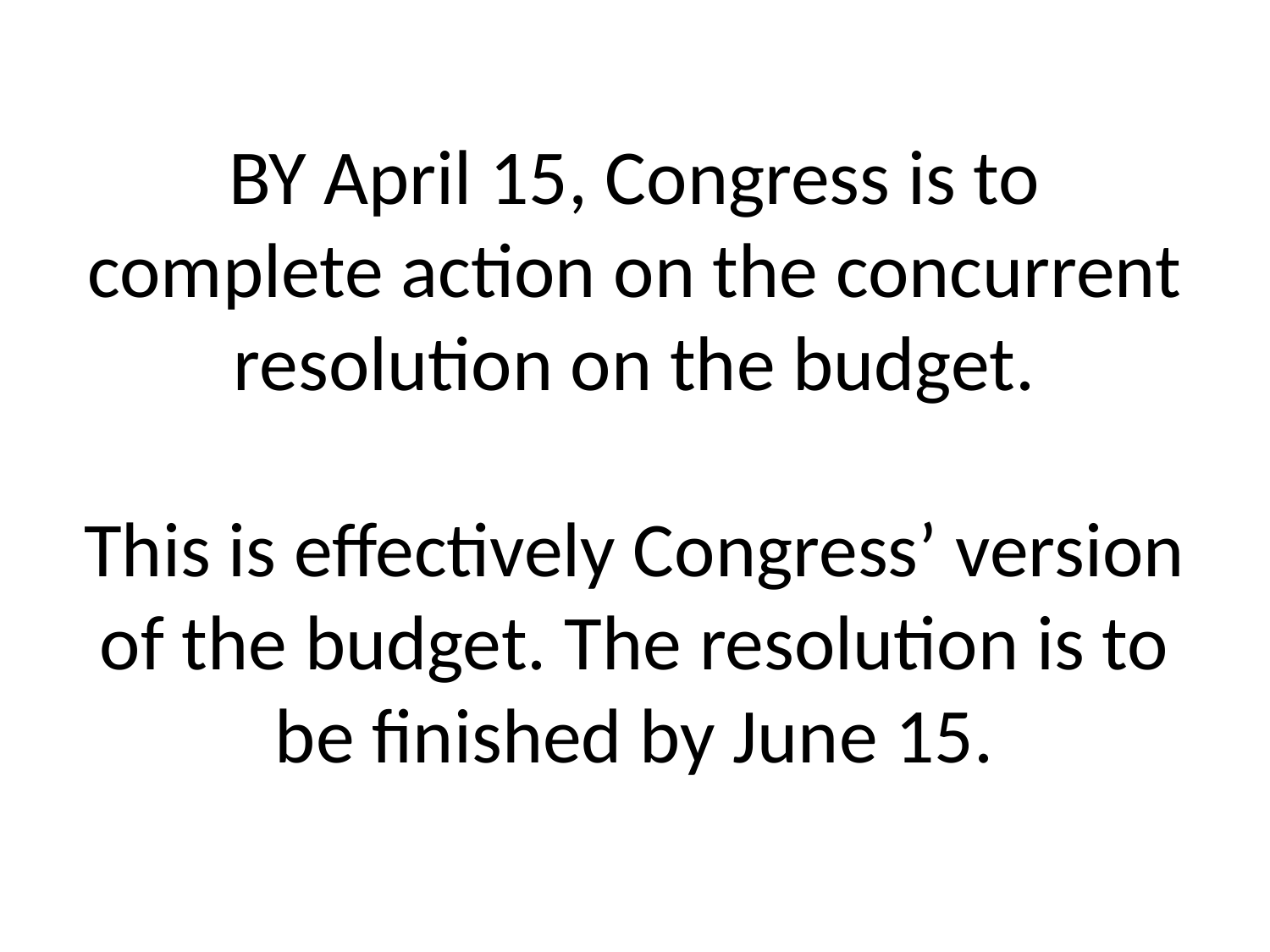

# BY April 15, Congress is to complete action on the concurrent resolution on the budget. This is effectively Congress’ version of the budget. The resolution is to be finished by June 15.